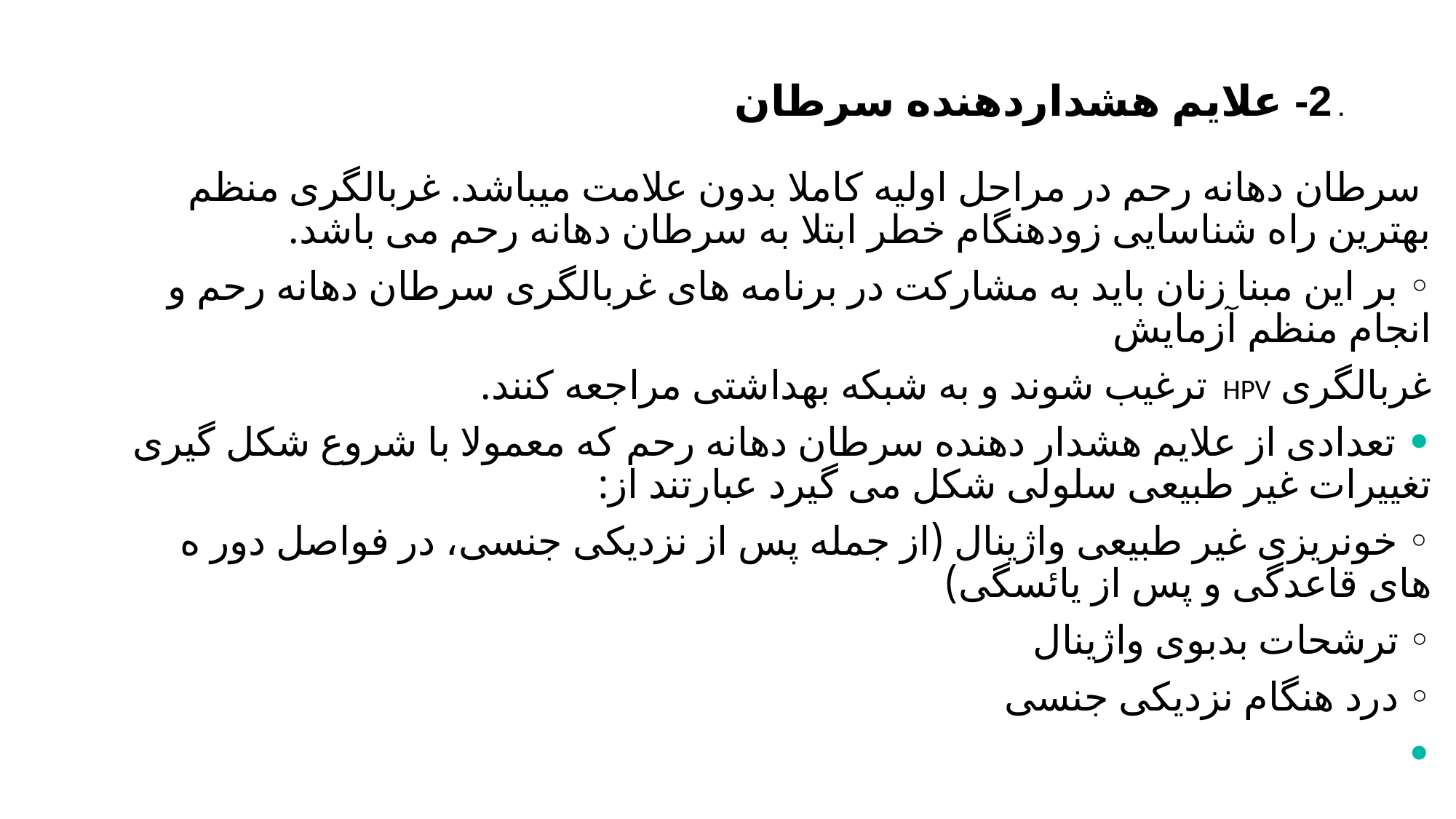

# . 2- علایم هشداردهنده سرطان
 سرطان دهانه رحم در مراحل اولیه کاملا بدون علامت میباشد. غربالگری منظم بهترین راه شناسایی زودهنگام خطر ابتلا به سرطان دهانه رحم می باشد.
◦ بر این مبنا زنان باید به مشارکت در برنامه های غربالگری سرطان دهانه رحم و انجام منظم آزمایش
غربالگری HPV  ترغیب شوند و به شبکه بهداشتی مراجعه کنند.
• تعدادی از علایم هشدار دهنده سرطان دهانه رحم که معمولا با شروع شکل گیری تغییرات غیر طبیعی سلولی شکل می گیرد عبارتند از:
◦ خونریزی غیر طبیعی واژینال (از جمله پس از نزدیکی جنسی، در فواصل دور ه های قاعدگی و پس از یائسگی)
◦ ترشحات بدبوی واژینال
◦ درد هنگام نزدیکی جنسی
•